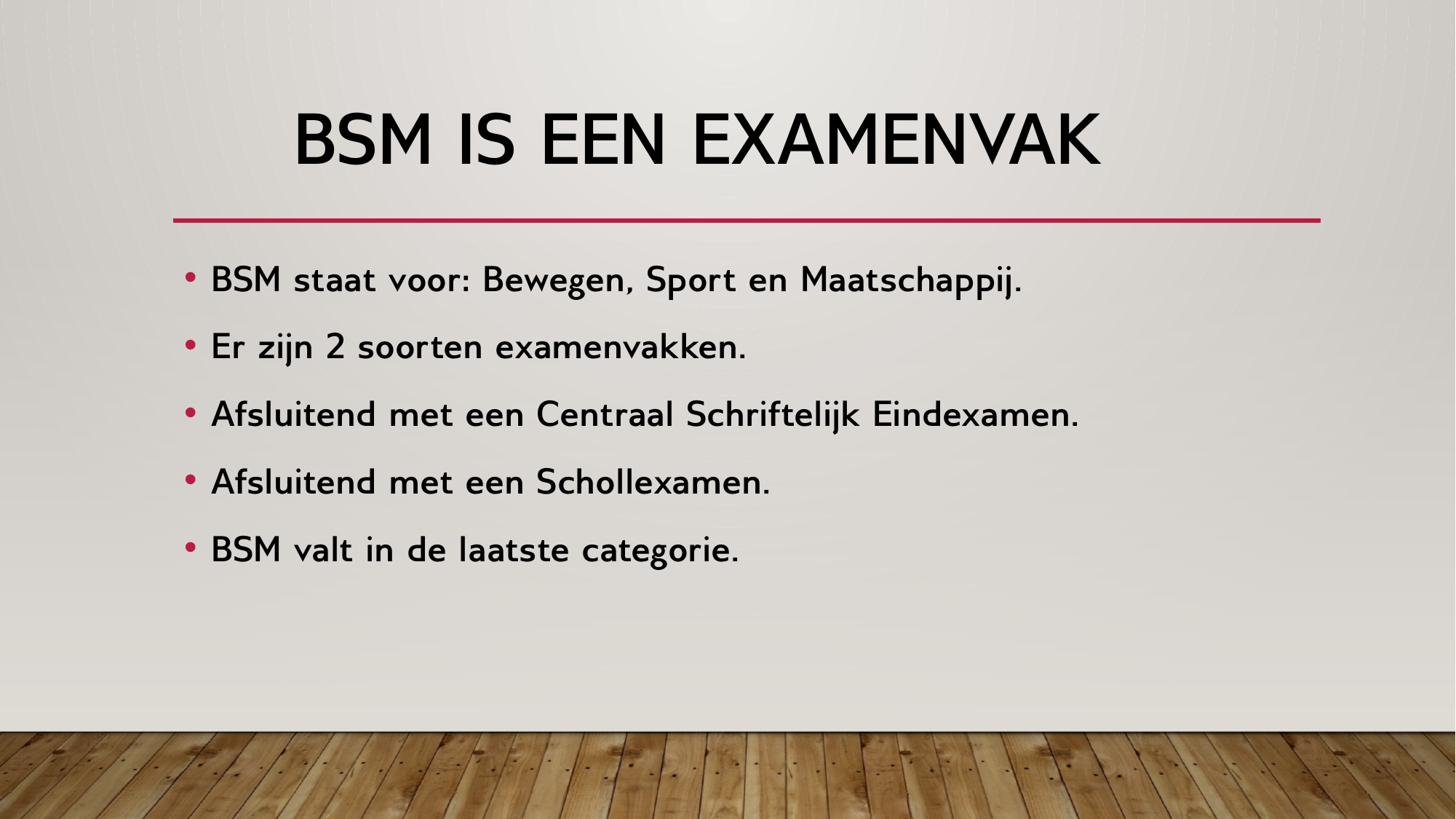

# BSM is een examenvak
BSM staat voor: Bewegen, Sport en Maatschappij.
Er zijn 2 soorten examenvakken.
Afsluitend met een Centraal Schriftelijk Eindexamen.
Afsluitend met een Schollexamen.
BSM valt in de laatste categorie.